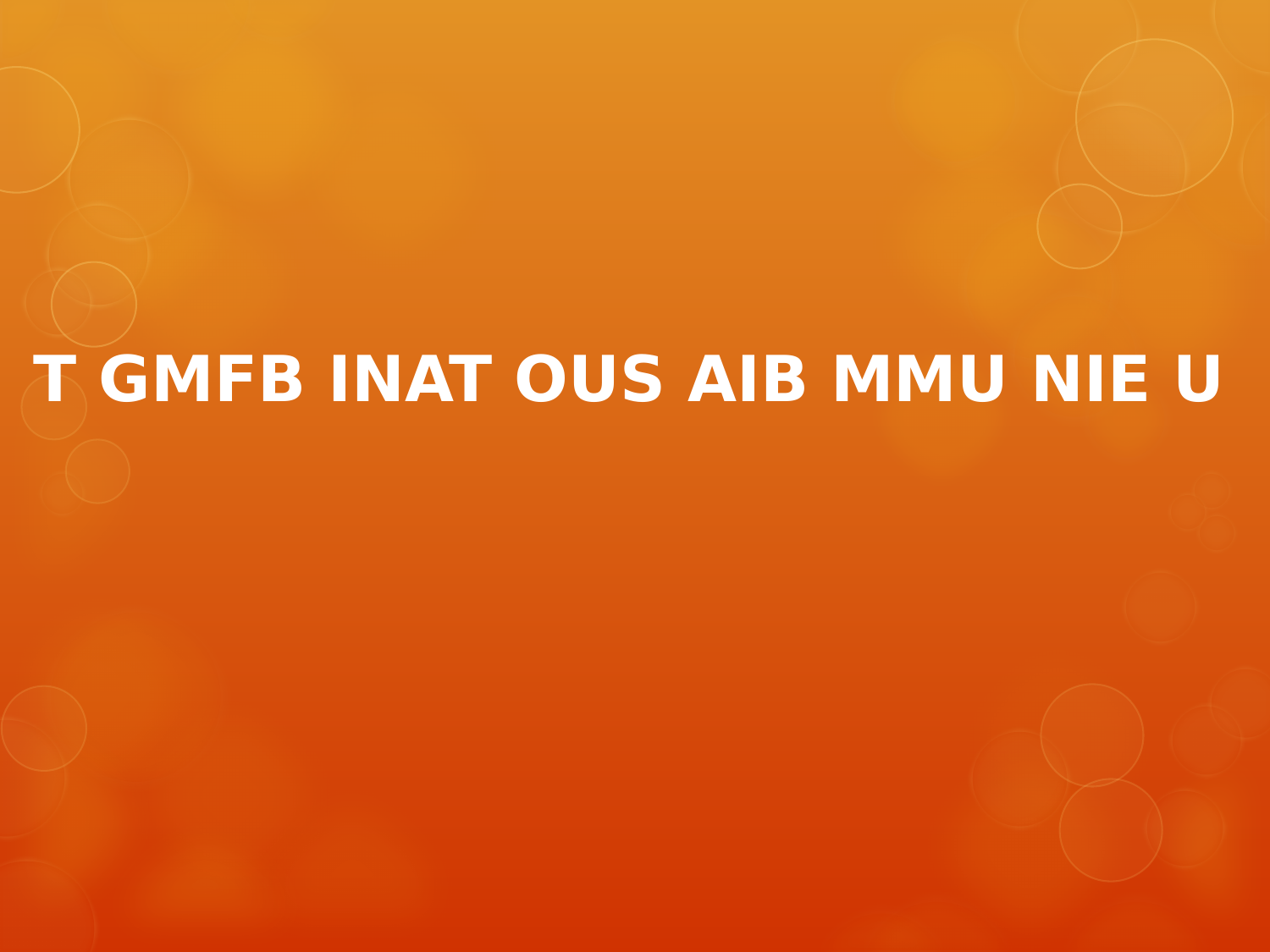

T GMFB INAT OUS AIB MMU NIE U